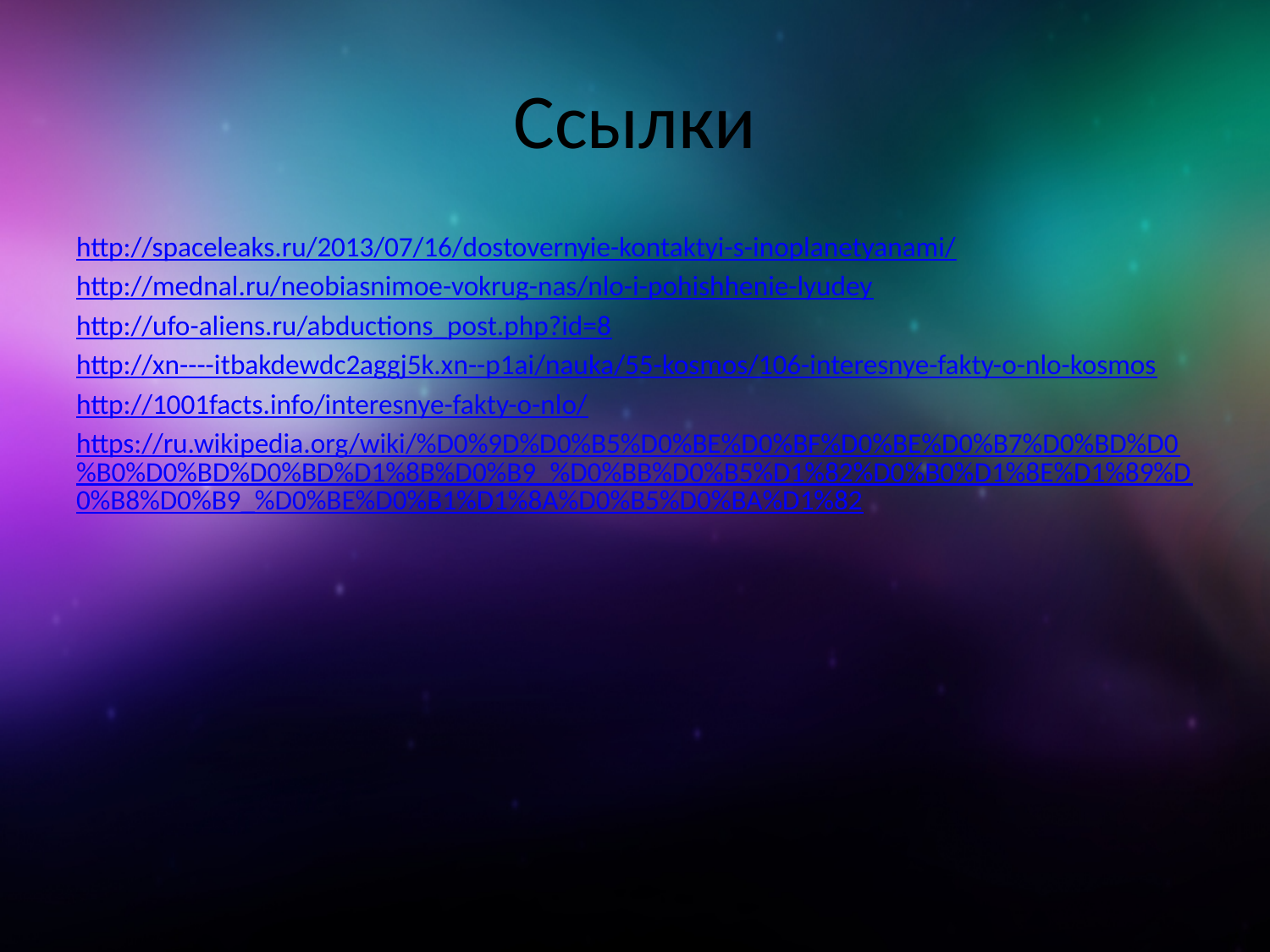

# Ссылки
http://spaceleaks.ru/2013/07/16/dostovernyie-kontaktyi-s-inoplanetyanami/
http://mednal.ru/neobiasnimoe-vokrug-nas/nlo-i-pohishhenie-lyudey
http://ufo-aliens.ru/abductions_post.php?id=8
http://xn----itbakdewdc2aggj5k.xn--p1ai/nauka/55-kosmos/106-interesnye-fakty-o-nlo-kosmos
http://1001facts.info/interesnye-fakty-o-nlo/
https://ru.wikipedia.org/wiki/%D0%9D%D0%B5%D0%BE%D0%BF%D0%BE%D0%B7%D0%BD%D0%B0%D0%BD%D0%BD%D1%8B%D0%B9_%D0%BB%D0%B5%D1%82%D0%B0%D1%8E%D1%89%D0%B8%D0%B9_%D0%BE%D0%B1%D1%8A%D0%B5%D0%BA%D1%82